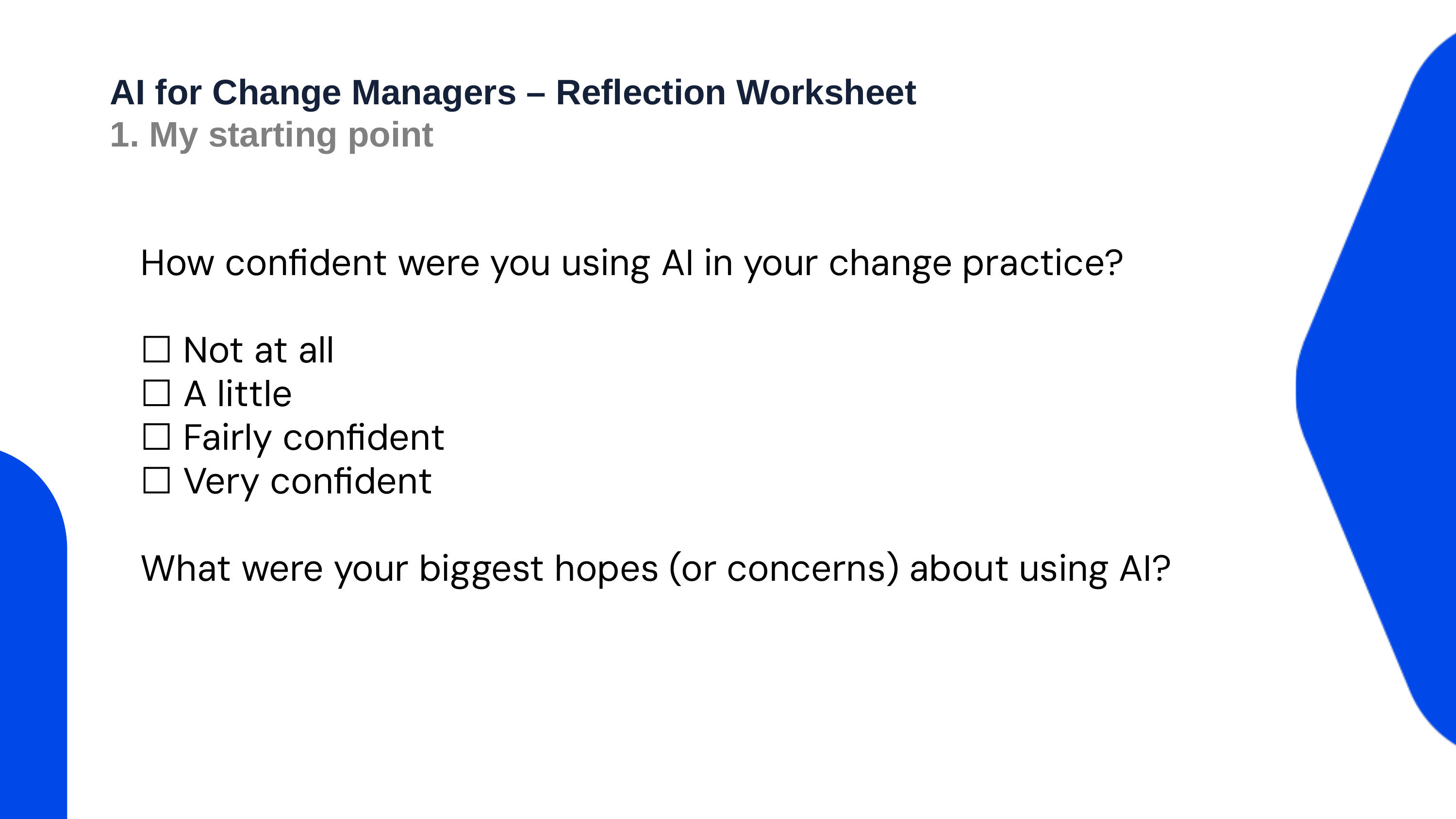

AI for Change Managers – Reflection Worksheet
1. My starting point
How confident were you using AI in your change practice?

☐ Not at all
☐ A little
☐ Fairly confident
☐ Very confident

What were your biggest hopes (or concerns) about using AI?